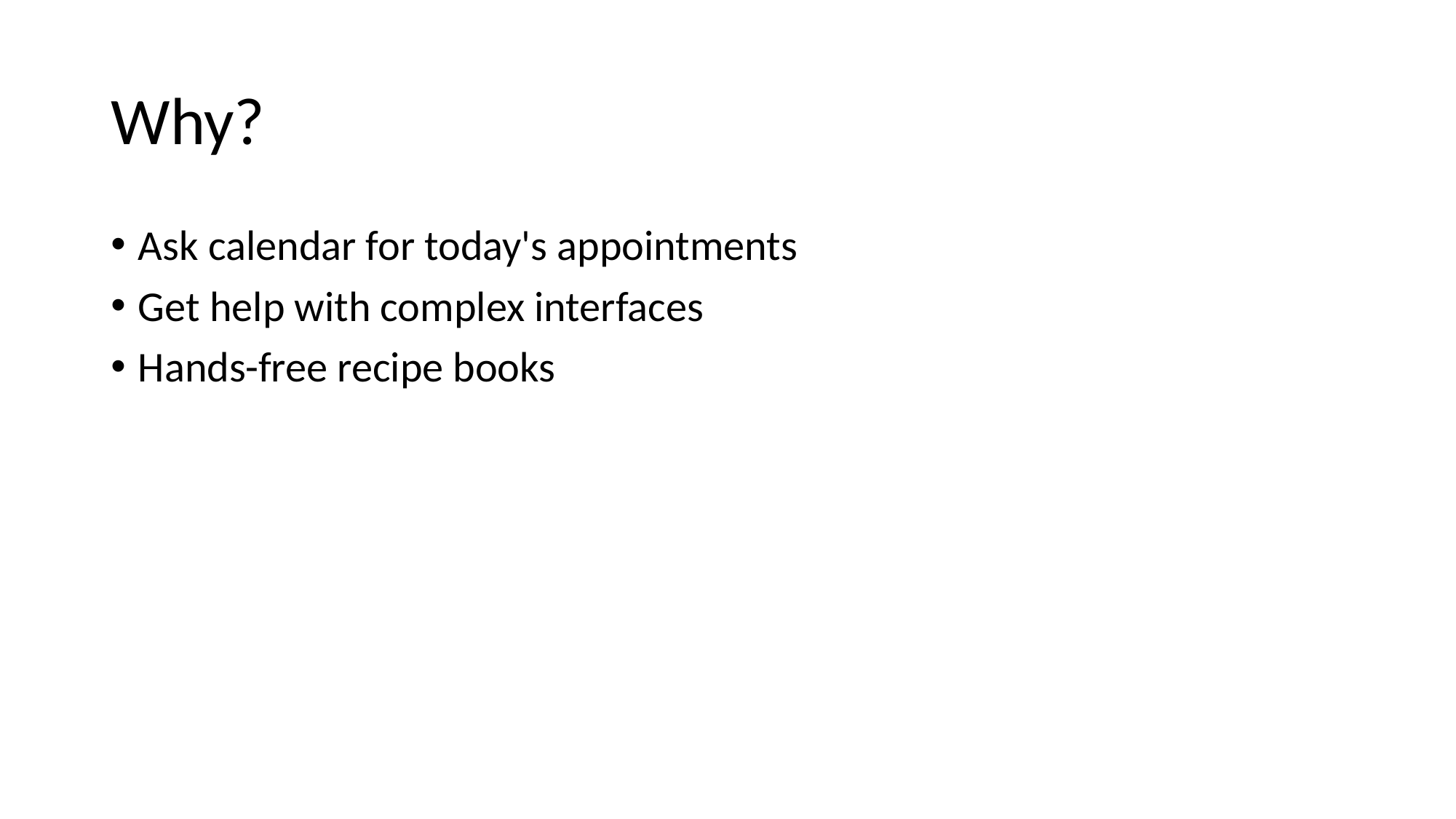

# Why?
Ask calendar for today's appointments
Get help with complex interfaces
Hands-free recipe books